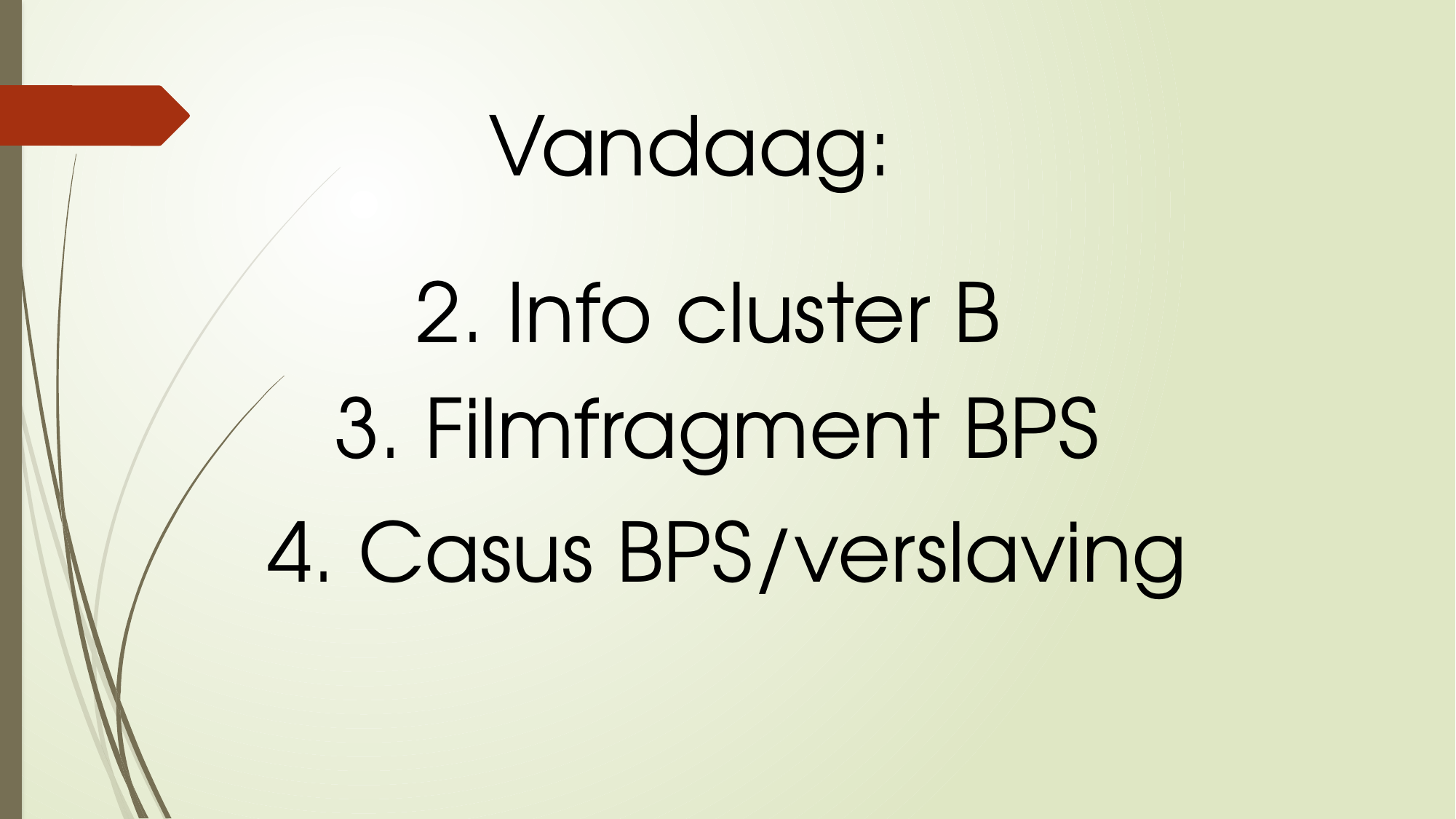

Vandaag:
2. Info cluster B
3. Filmfragment BPS
4. Casus BPS/verslaving